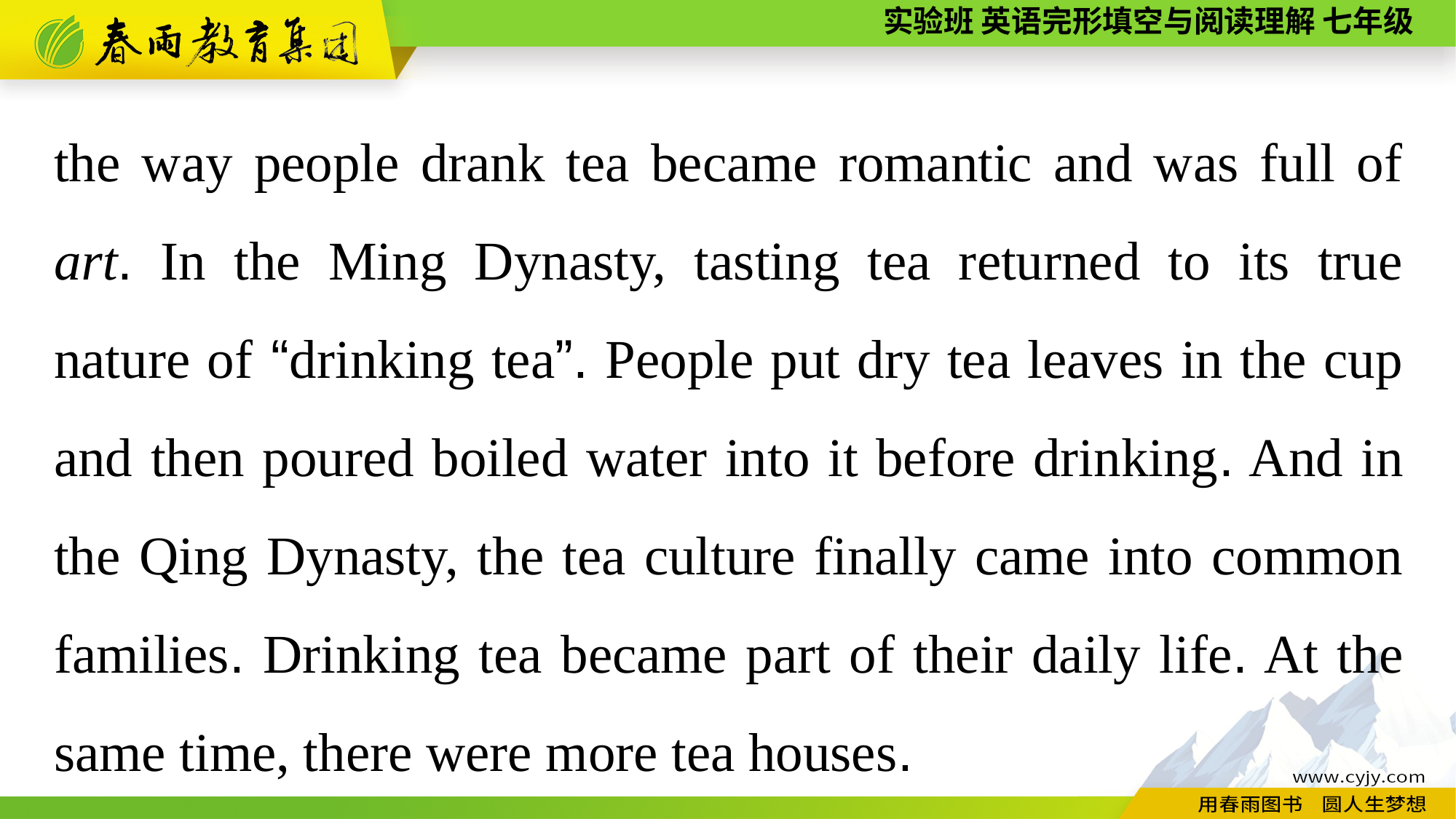

the way people drank tea became romantic and was full of art. In the Ming Dynasty, tasting tea returned to its true nature of “drinking tea”. People put dry tea leaves in the cup and then poured boiled water into it before drinking. And in the Qing Dynasty, the tea culture finally came into common families. Drinking tea became part of their daily life. At the same time, there were more tea houses.